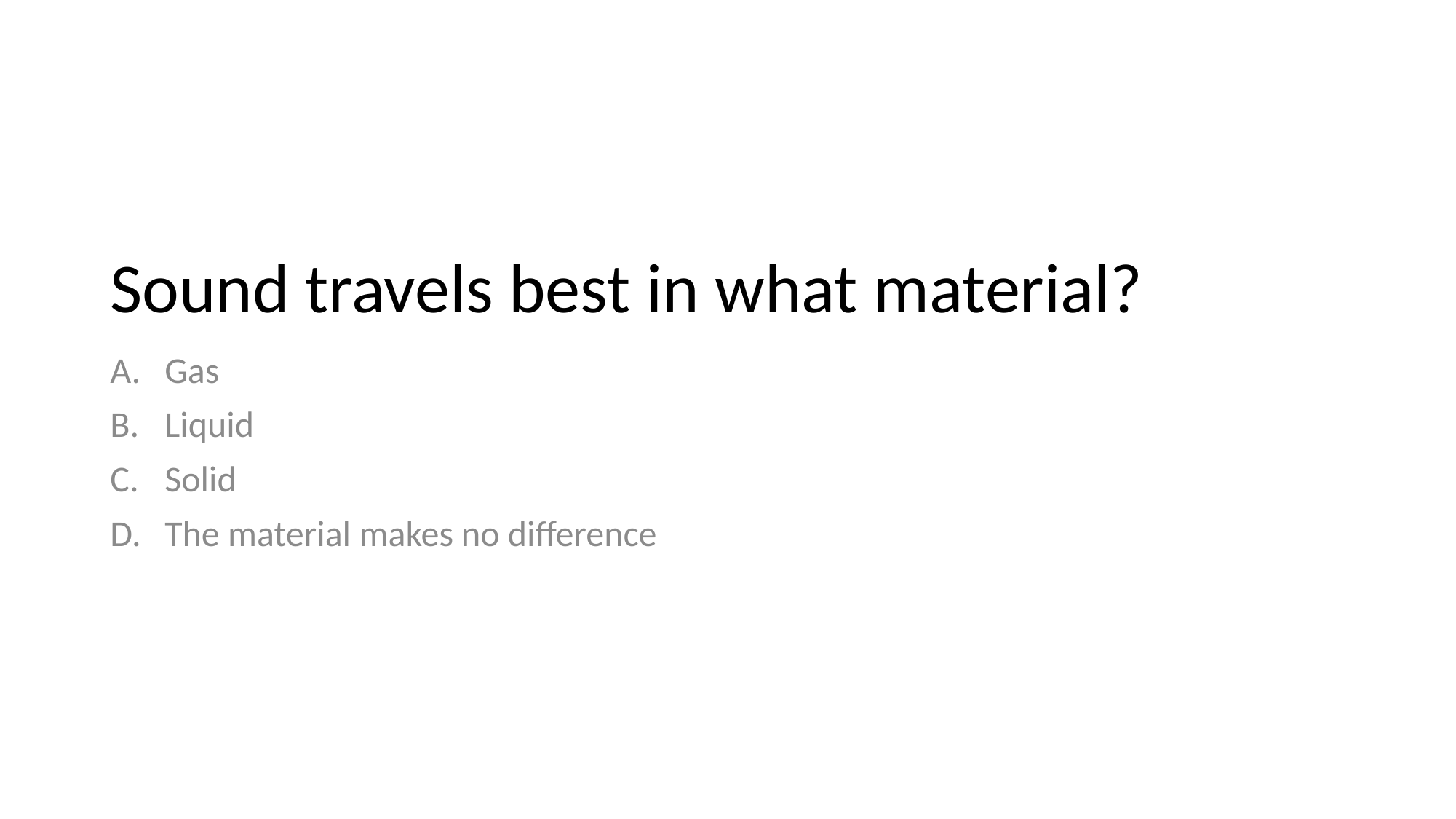

# Sound travels best in what material?
Gas
Liquid
Solid
The material makes no difference